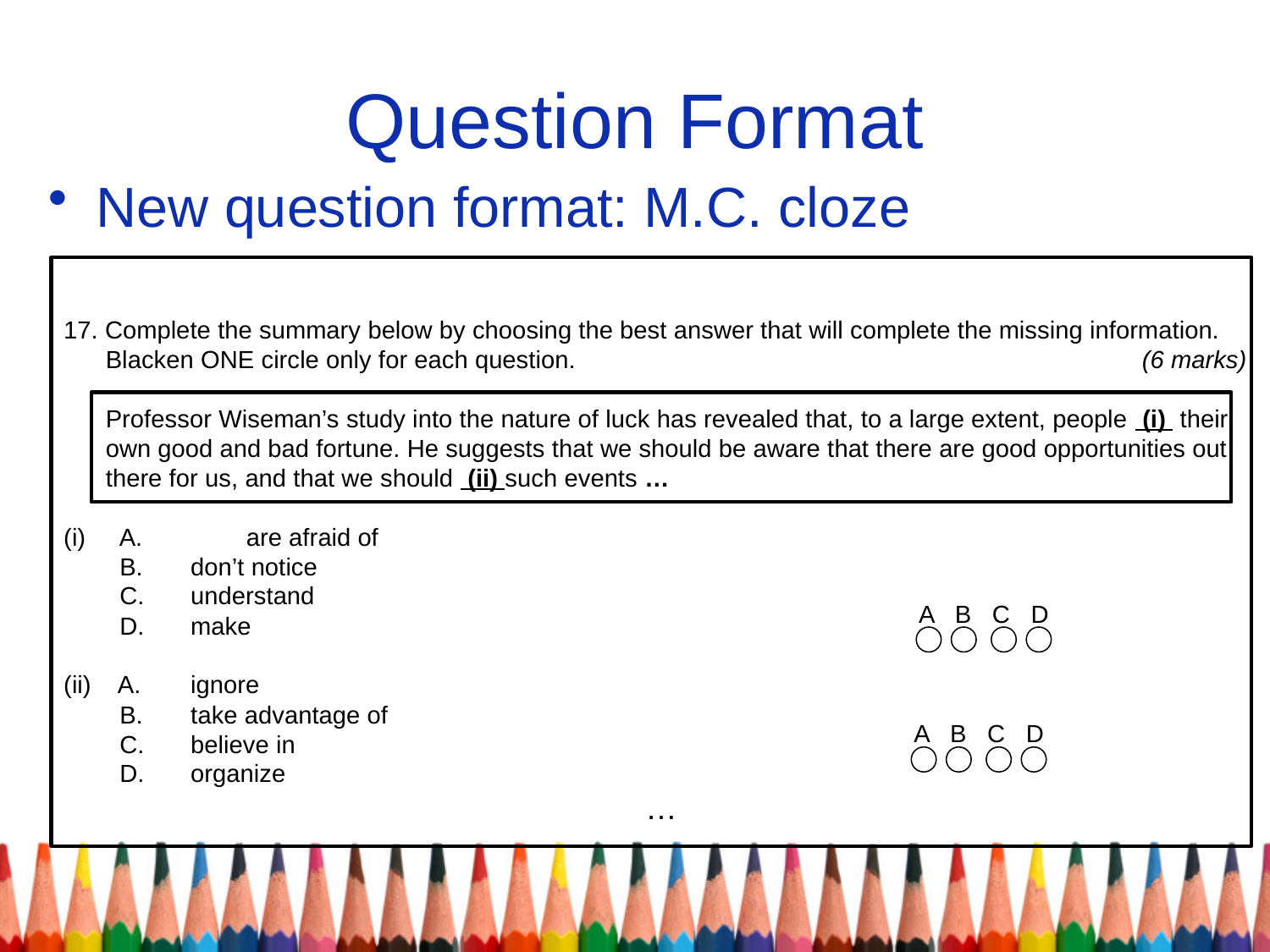

# Question Format
New question format: M.C. cloze

17. Complete the summary below by choosing the best answer that will complete the missing information.
      Blacken ONE circle only for each question.                                                                                 (6 marks)

      Professor Wiseman’s study into the nature of luck has revealed that, to a large extent, people  (i)  their
      own good and bad fortune. He suggests that we should be aware that there are good opportunities out
      there for us, and that we should  (ii) such events …

A.	are afraid of
        B.	don’t notice
        C.	understand
        D.	make

(ii)    A.	ignore
        B. 	take advantage of
        C.	believe in
        D.	organize
…

A   B   C   D

A   B   C   D